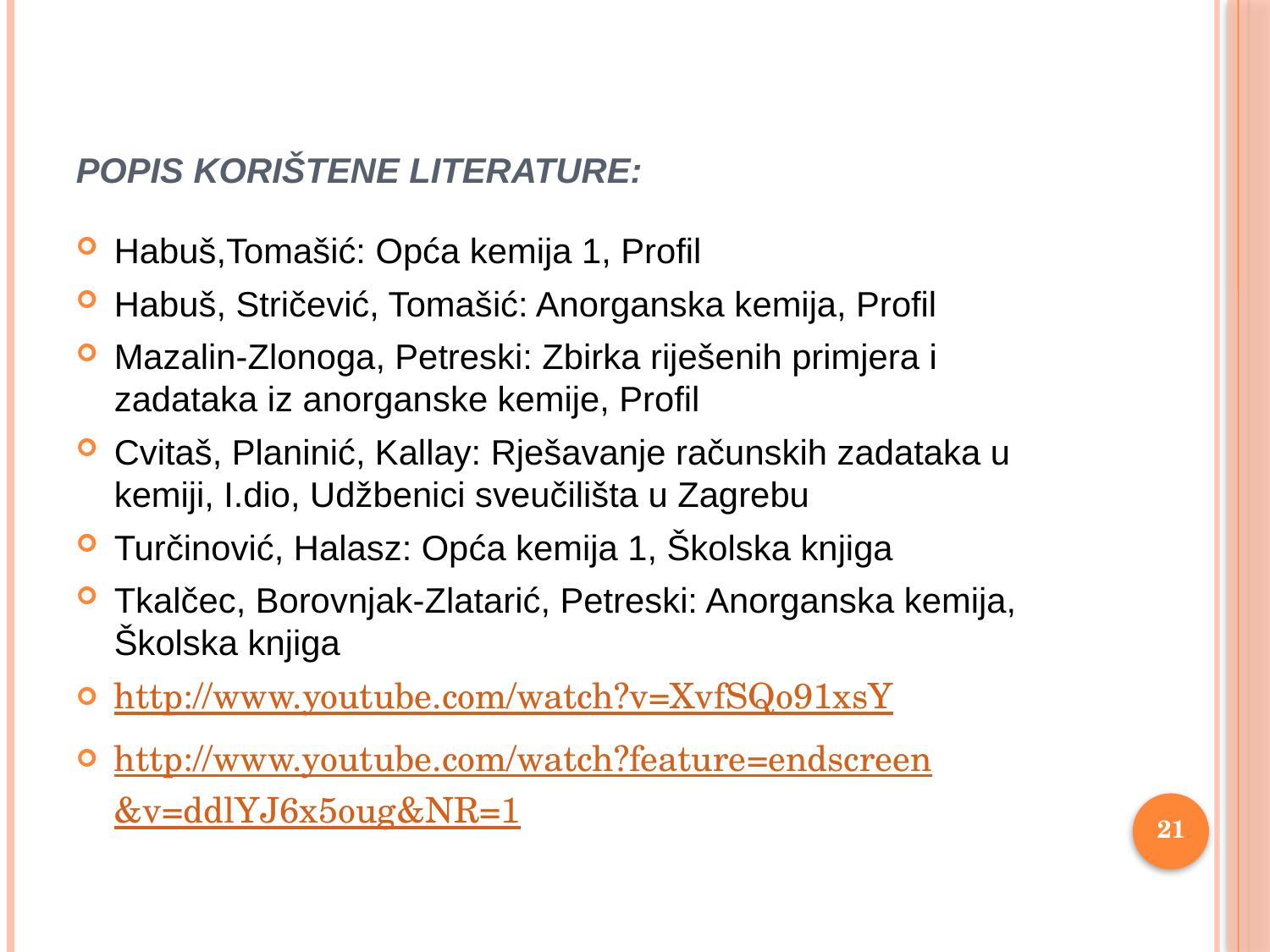

# Popis korištene literature:
Habuš,Tomašić: Opća kemija 1, Profil
Habuš, Stričević, Tomašić: Anorganska kemija, Profil
Mazalin-Zlonoga, Petreski: Zbirka riješenih primjera i zadataka iz anorganske kemije, Profil
Cvitaš, Planinić, Kallay: Rješavanje računskih zadataka u kemiji, I.dio, Udžbenici sveučilišta u Zagrebu
Turčinović, Halasz: Opća kemija 1, Školska knjiga
Tkalčec, Borovnjak-Zlatarić, Petreski: Anorganska kemija, Školska knjiga
http://www.youtube.com/watch?v=XvfSQo91xsY
http://www.youtube.com/watch?feature=endscreen&v=ddlYJ6x5oug&NR=1

21